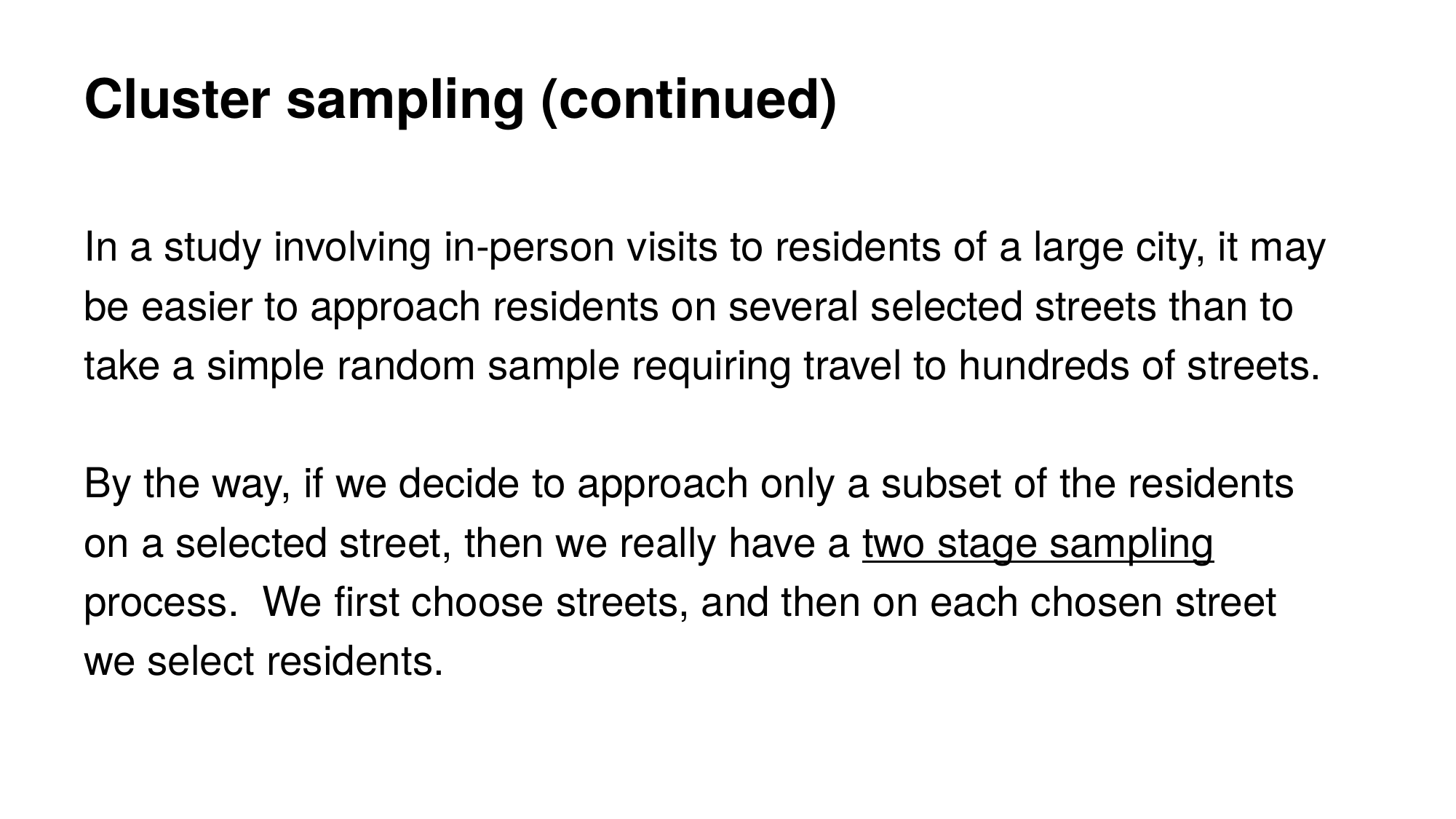

# Cluster sampling (continued)
In a study involving in-person visits to residents of a large city, it may be easier to approach residents on several selected streets than to take a simple random sample requiring travel to hundreds of streets.

By the way, if we decide to approach only a subset of the residents on a selected street, then we really have a two stage sampling process.  We first choose streets, and then on each chosen street we select residents.